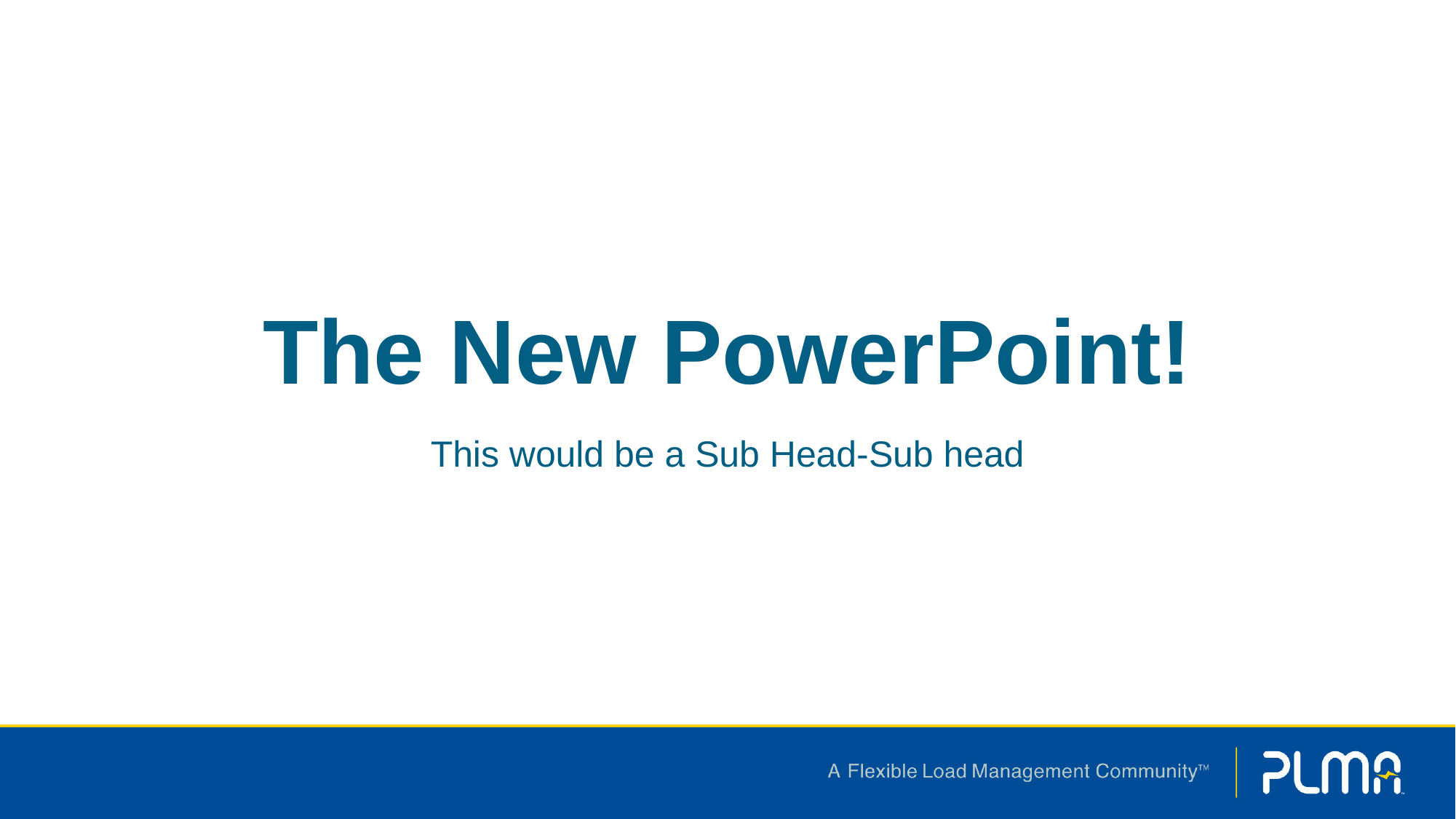

# The New PowerPoint!
This would be a Sub Head-Sub head